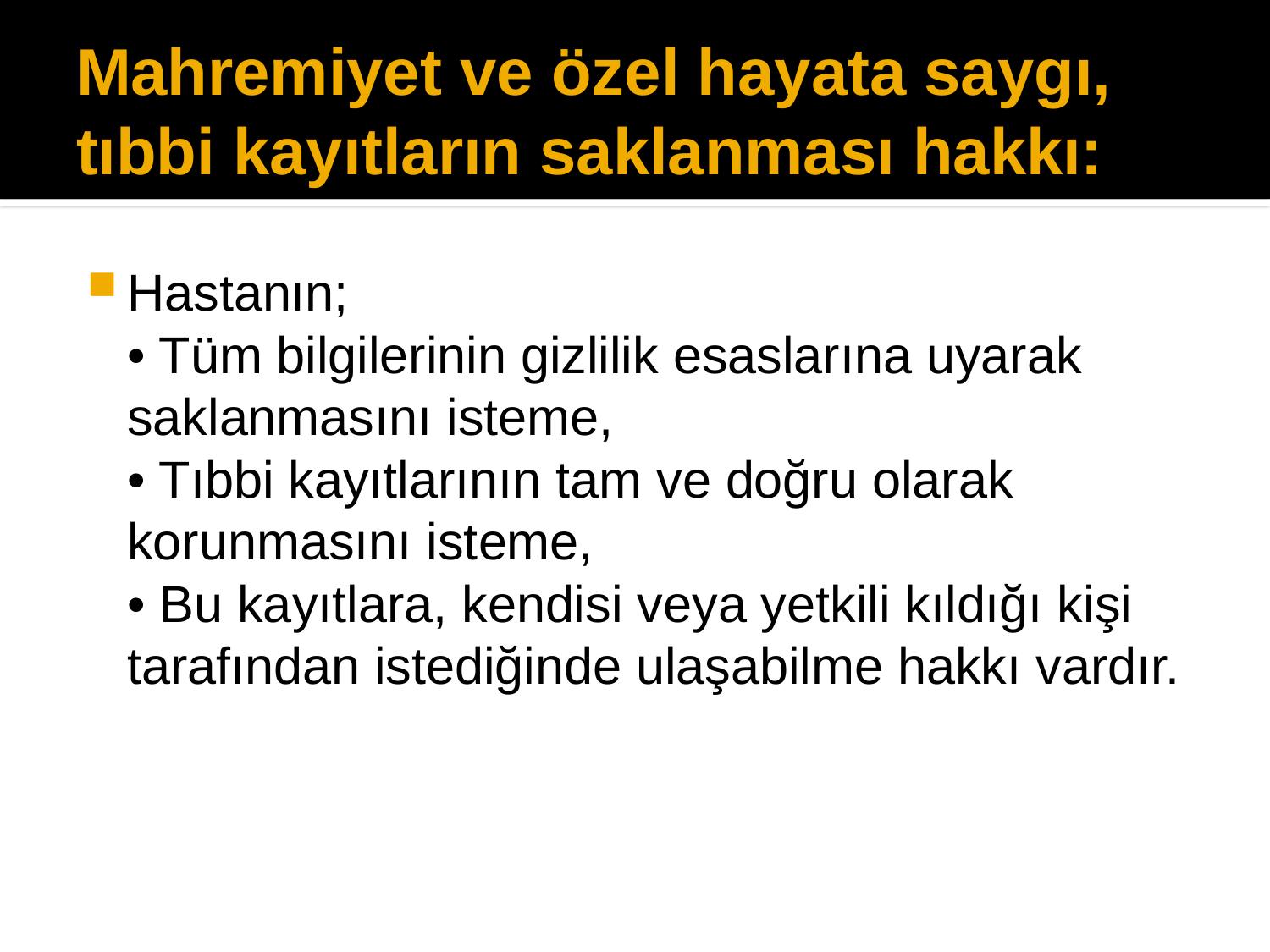

# Mahremiyet ve özel hayata saygı, tıbbi kayıtların saklanması hakkı:
Hastanın;
• Tüm bilgilerinin gizlilik esaslarına uyarak saklanmasını isteme,
• Tıbbi kayıtlarının tam ve doğru olarak korunmasını isteme,
• Bu kayıtlara, kendisi veya yetkili kıldığı kişi tarafından istediğinde ulaşabilme hakkı vardır.